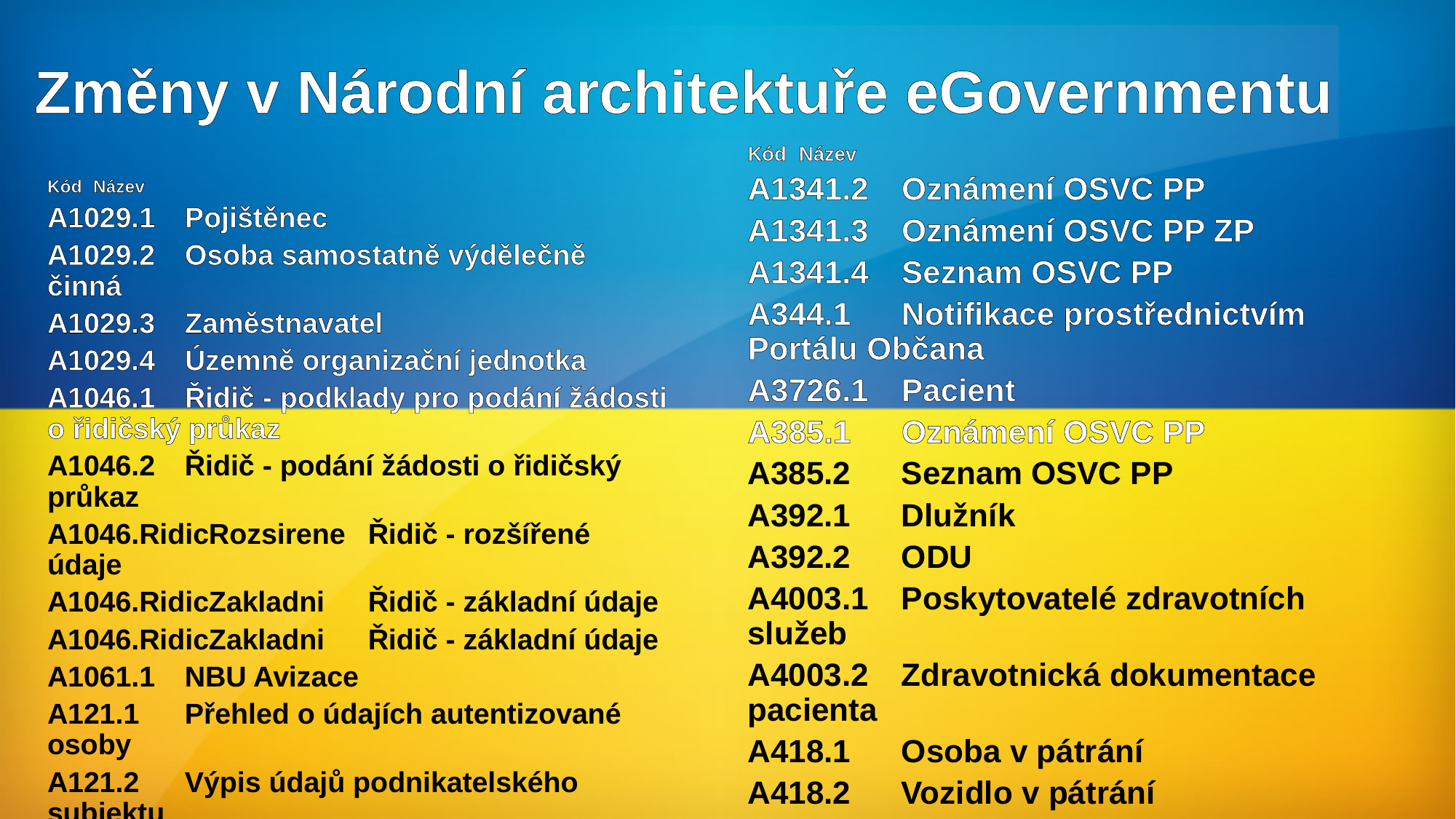

# Změny v Národní architektuře eGovernmentu
Kód	Název
A1341.2	Oznámení OSVC PP
A1341.3	Oznámení OSVC PP ZP
A1341.4	Seznam OSVC PP
A344.1	Notifikace prostřednictvím Portálu Občana
A3726.1	Pacient
A385.1	Oznámení OSVC PP
A385.2	Seznam OSVC PP
A392.1	Dlužník
A392.2	ODU
A4003.1	Poskytovatelé zdravotních služeb
A4003.2	Zdravotnická dokumentace pacienta
A418.1	Osoba v pátrání
A418.2	Vozidlo v pátrání
A418.3	NBU Lustrace
A483.1	Výpis údajů z Rejstříku trestů
A998.1	Registr silničních vozidel
Kód	Název
A1029.1	Pojištěnec
A1029.2	Osoba samostatně výdělečně činná
A1029.3	Zaměstnavatel
A1029.4	Územně organizační jednotka
A1046.1	Řidič - podklady pro podání žádosti o řidičský průkaz
A1046.2	Řidič - podání žádosti o řidičský průkaz
A1046.RidicRozsirene	Řidič - rozšířené údaje
A1046.RidicZakladni	Řidič - základní údaje
A1046.RidicZakladni	Řidič - základní údaje
A1061.1	NBU Avizace
A121.1	Přehled o údajích autentizované osoby
A121.2	Výpis údajů podnikatelského subjektu
A124.1	ISKN - Evidence práv pro osobu
A124.2	ISKN - List vlastnictví
A1341.1	Ověření v.z.p. pojištěnce